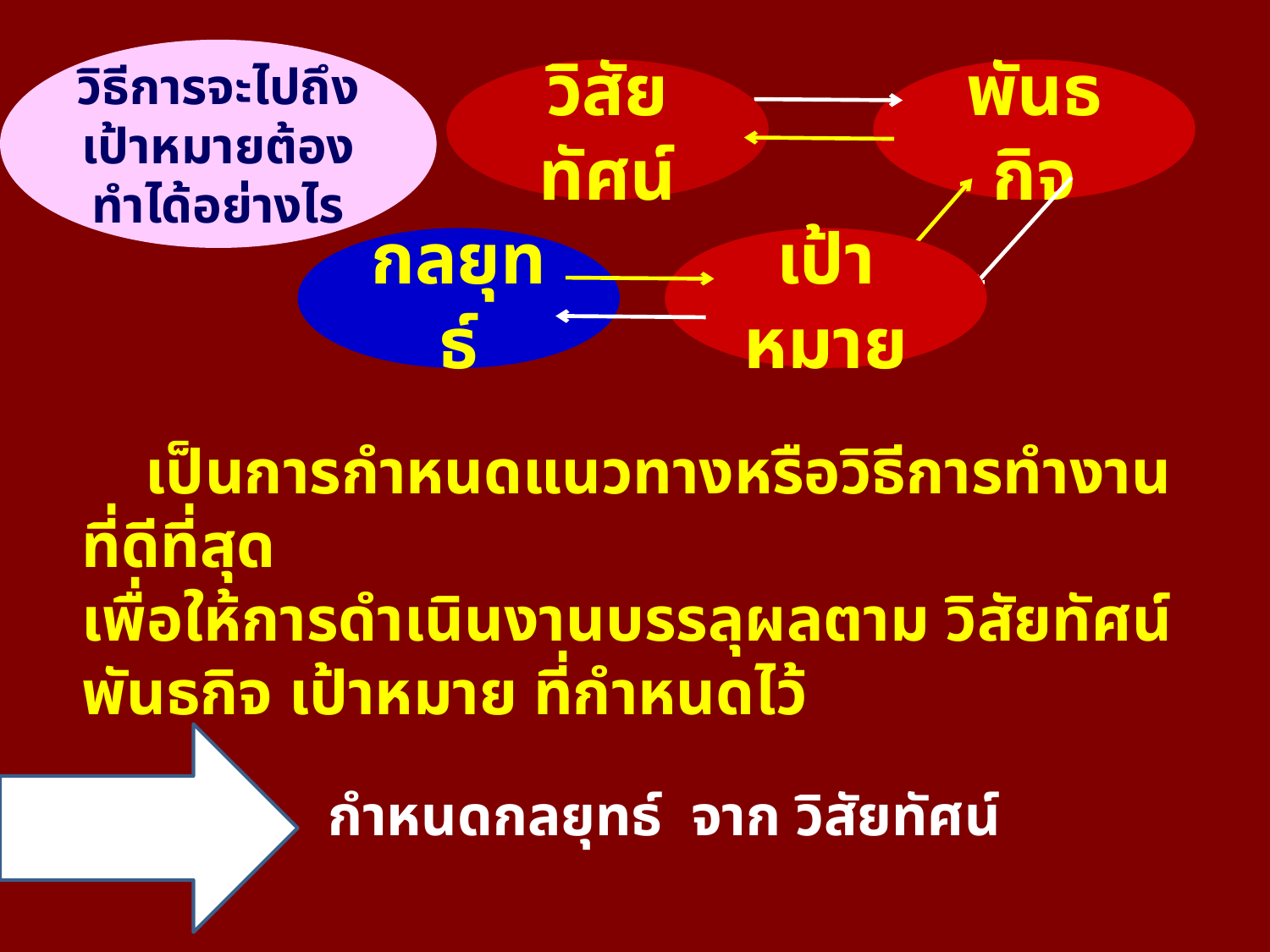

วิธีการจะไปถึงเป้าหมายต้องทำได้อย่างไร
วิสัยทัศน์
พันธกิจ
กลยุทธ์
เป้าหมาย
    เป็นการกำหนดแนวทางหรือวิธีการทำงานที่ดีที่สุด
เพื่อให้การดำเนินงานบรรลุผลตาม วิสัยทัศน์ พันธกิจ เป้าหมาย ที่กำหนดไว้

    กำหนดกลยุทธ์  จาก วิสัยทัศน์